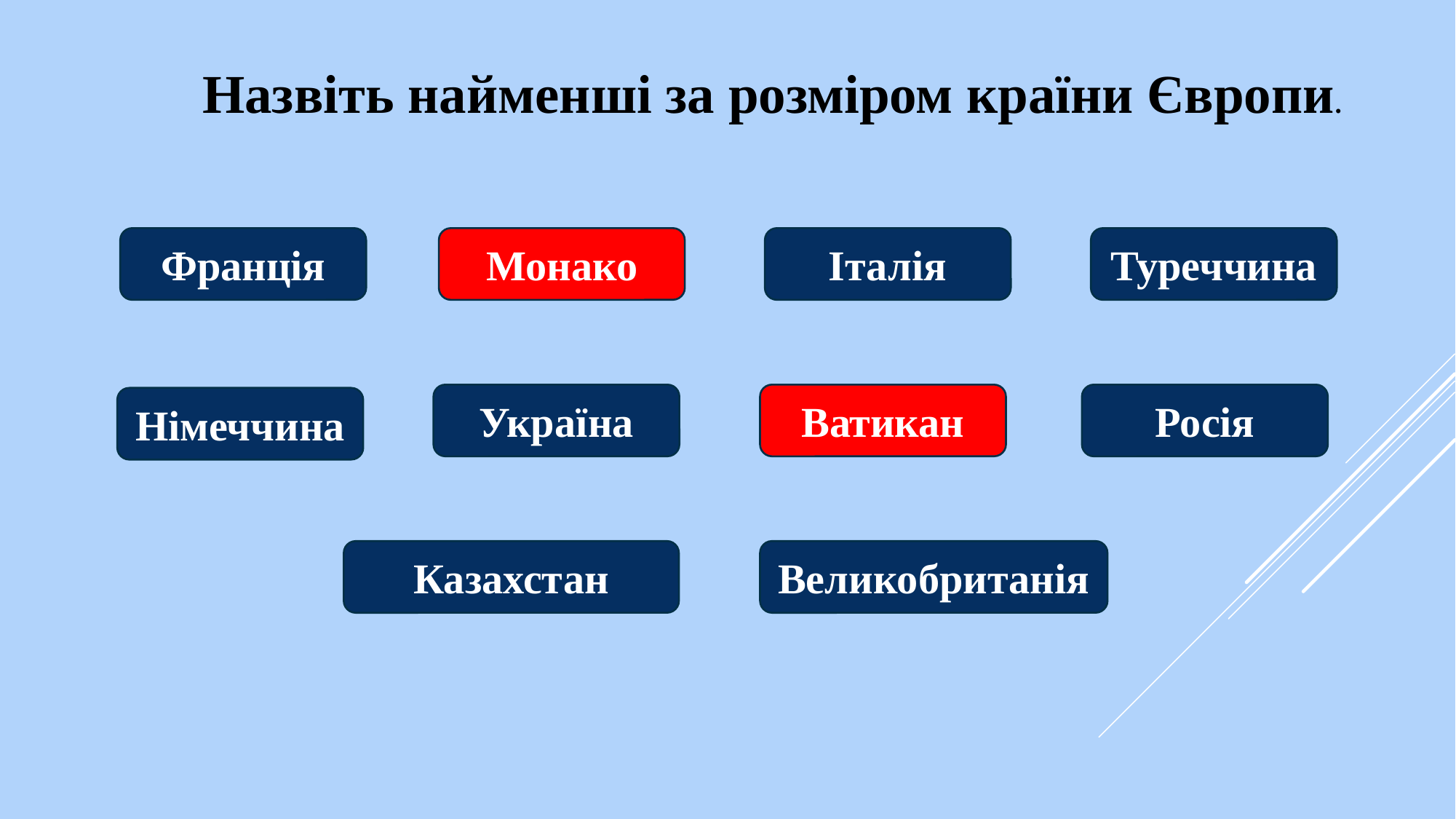

Назвіть найменші за розміром країни Європи.
Франція
Туреччина
Монако
Італія
Росія
Ватикан
Україна
Німеччина
Казахстан
Великобританія